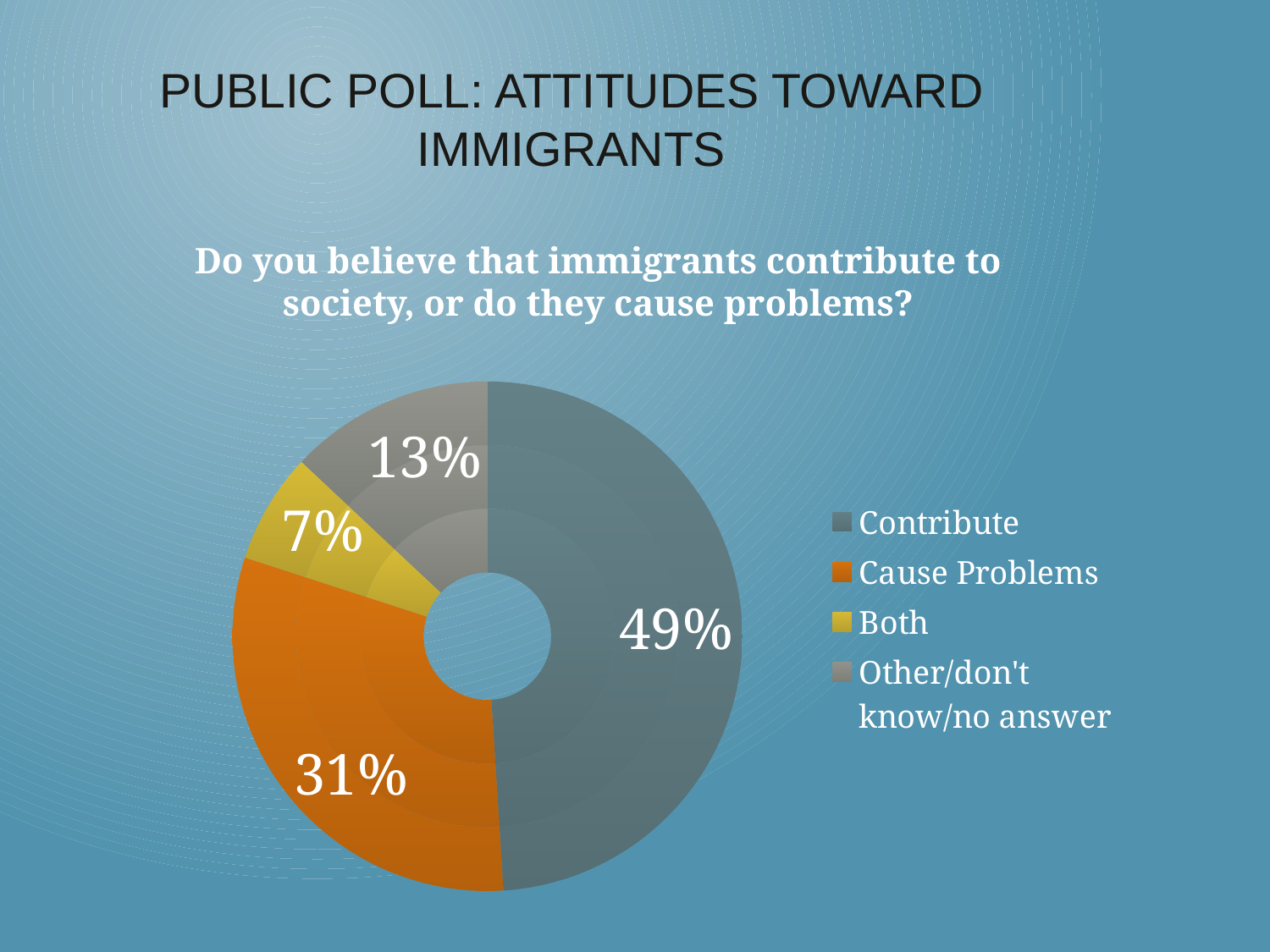

# Public Poll: Attitudes Toward Immigrants
Do you believe that immigrants contribute to society, or do they cause problems?

### Chart

| Category | Column1 | Column2 | Column3 |
|---|---|---|---|
| Contribute | 0.49000000000000005 | 0.49000000000000005 | 0.49000000000000005 |
| Cause Problems | 0.31000000000000005 | 0.31000000000000005 | 0.31000000000000005 |
| Both | 0.07000000000000002 | 0.07000000000000002 | 0.07000000000000002 |
| Other/don't know/no answer | 0.13 | 0.13 | 0.13 |